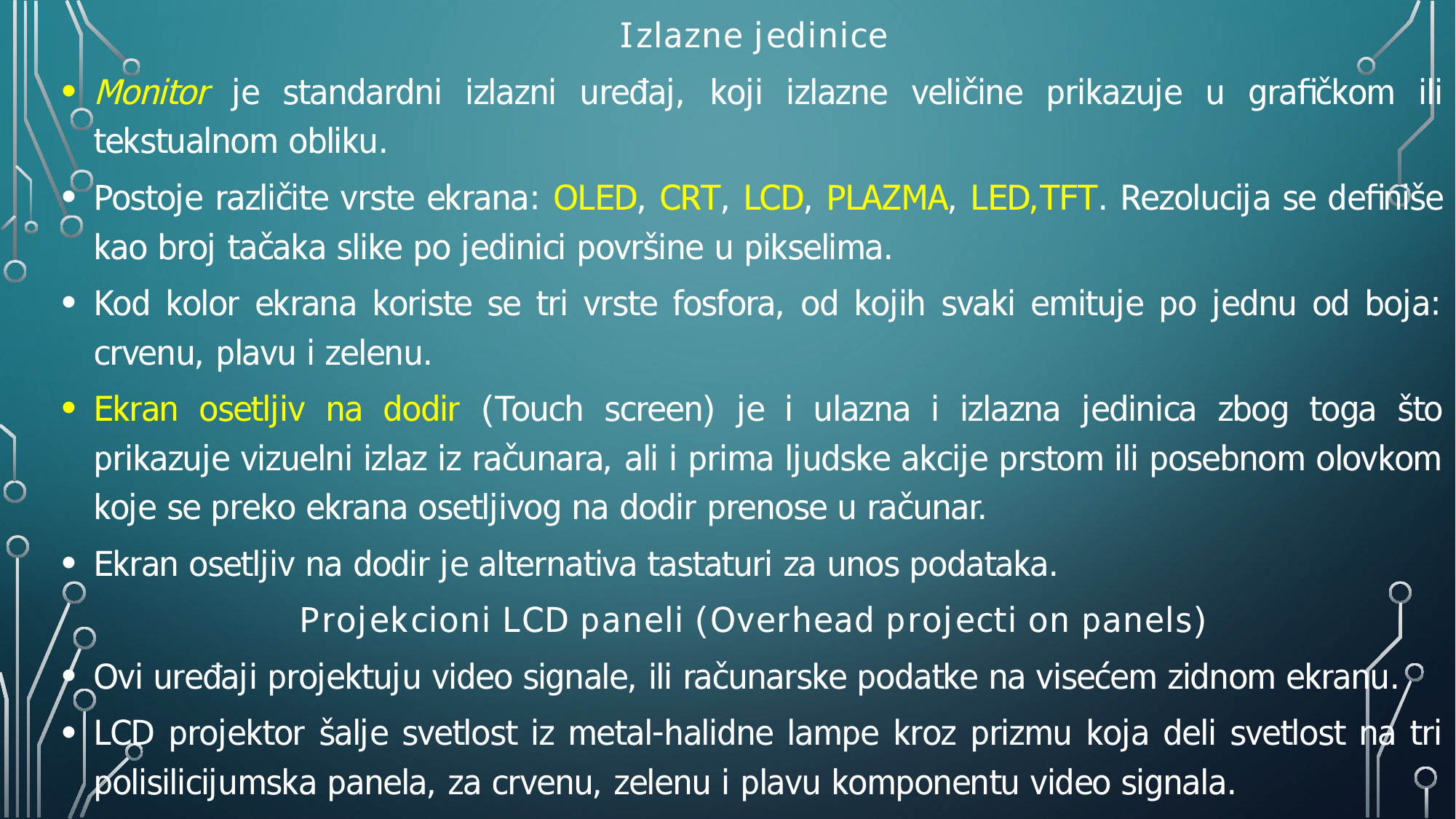

Izlazne jedinice
Monitor je standardni izlazni uređaj, koji izlazne veličine prikazuje u grafičkom ili tekstualnom obliku.
Postoje različite vrste ekrana: OLED, CRT, LCD, PLAZMA, LED,TFT. Rezolucija se definiše kao broj tačaka slike po jedinici površine u pikselima.
Kod kolor ekrana koriste se tri vrste fosfora, od kojih svaki emituje po jednu od boja: crvenu, plavu i zelenu.
Ekran osetljiv na dodir (Touch screen) je i ulazna i izlazna jedinica zbog toga što prikazuje vizuelni izlaz iz računara, ali i prima ljudske akcije prstom ili posebnom olovkom koje se preko ekrana osetljivog na dodir prenose u računar.
Ekran osetljiv na dodir je alternativa tastaturi za unos podataka.
Projekcioni LCD paneli (Overhead projecti on panels)
Ovi uređaji projektuju video signale, ili računarske podatke na visećem zidnom ekranu.
LCD projektor šalje svetlost iz metal-halidne lampe kroz prizmu koja deli svetlost na tri polisilicijumska panela, za crvenu, zelenu i plavu komponentu video signala.